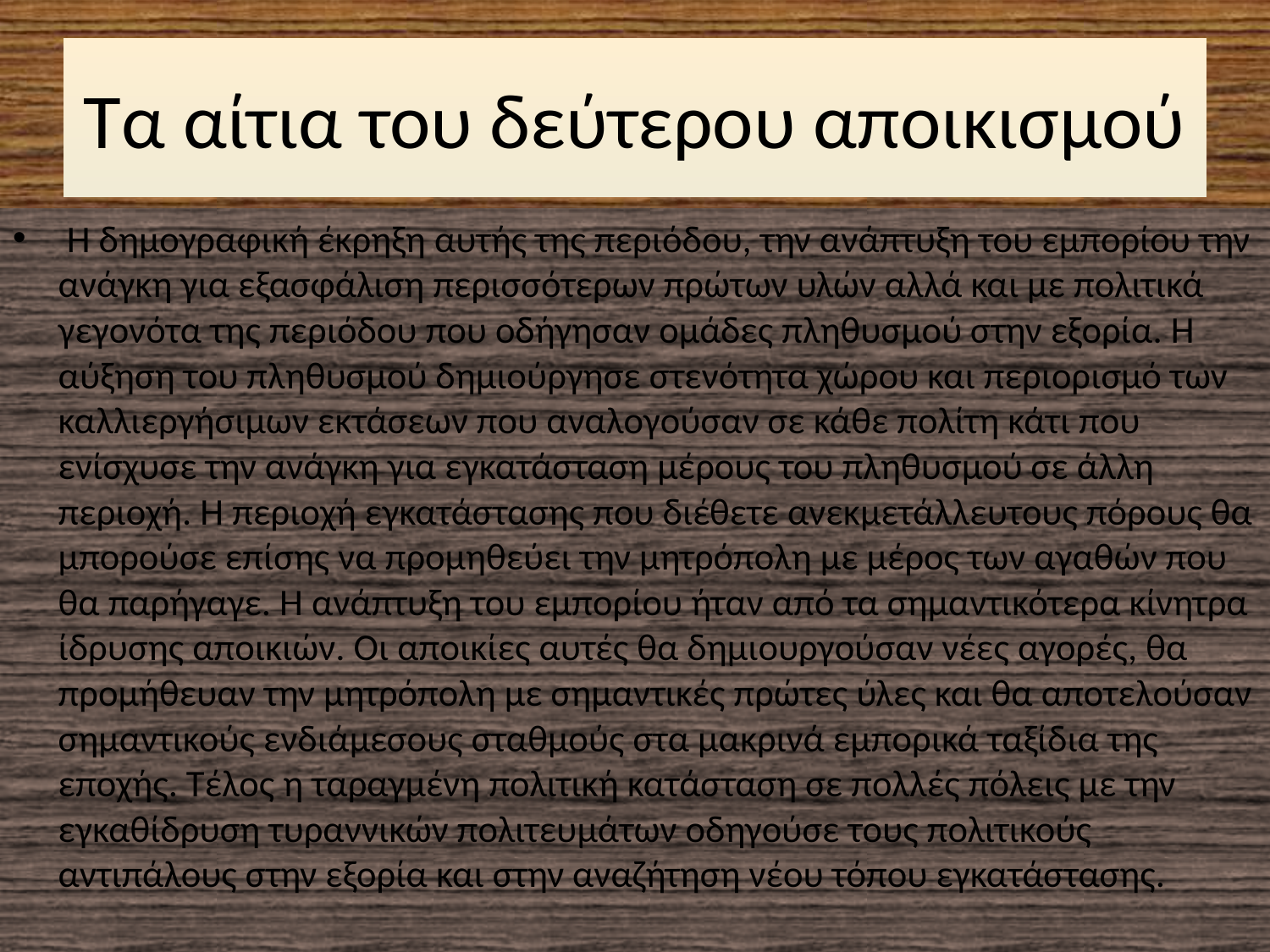

# Τα αίτια του δεύτερου αποικισμού
 Η δημογραφική έκρηξη αυτής της περιόδου, την ανάπτυξη του εμπορίου την ανάγκη για εξασφάλιση περισσότερων πρώτων υλών αλλά και με πολιτικά γεγονότα της περιόδου που οδήγησαν ομάδες πληθυσμού στην εξορία. Η αύξηση του πληθυσμού δημιούργησε στενότητα χώρου και περιορισμό των καλλιεργήσιμων εκτάσεων που αναλογούσαν σε κάθε πολίτη κάτι που ενίσχυσε την ανάγκη για εγκατάσταση μέρους του πληθυσμού σε άλλη περιοχή. Η περιοχή εγκατάστασης που διέθετε ανεκμετάλλευτους πόρους θα μπορούσε επίσης να προμηθεύει την μητρόπολη με μέρος των αγαθών που θα παρήγαγε. Η ανάπτυξη του εμπορίου ήταν από τα σημαντικότερα κίνητρα ίδρυσης αποικιών. Οι αποικίες αυτές θα δημιουργούσαν νέες αγορές, θα προμήθευαν την μητρόπολη με σημαντικές πρώτες ύλες και θα αποτελούσαν σημαντικούς ενδιάμεσους σταθμούς στα μακρινά εμπορικά ταξίδια της εποχής. Τέλος η ταραγμένη πολιτική κατάσταση σε πολλές πόλεις με την εγκαθίδρυση τυραννικών πολιτευμάτων οδηγούσε τους πολιτικούς αντιπάλους στην εξορία και στην αναζήτηση νέου τόπου εγκατάστασης.